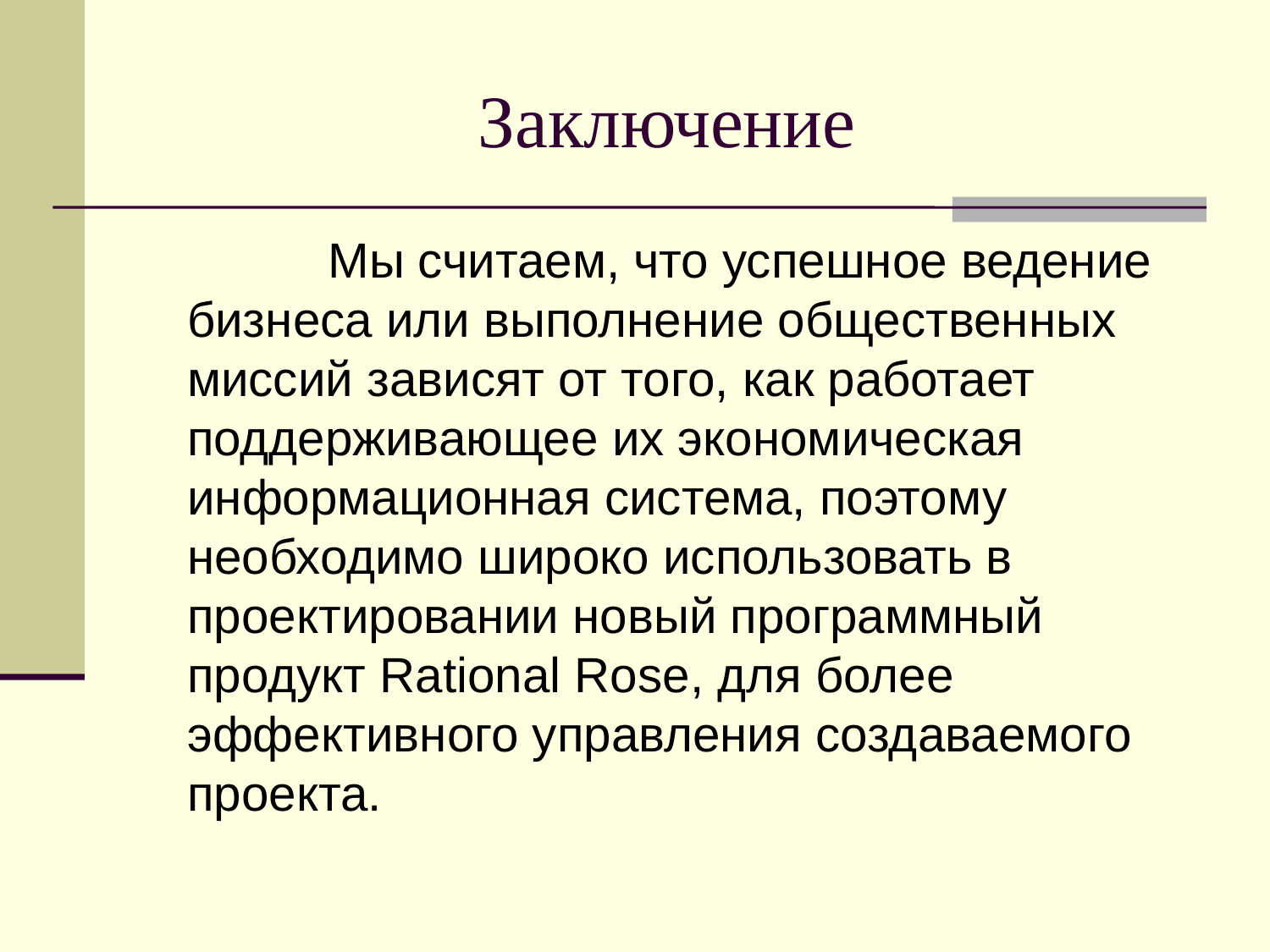

# Заключение
     	 Мы считаем, что успешное ведение бизнеса или выполнение общественных миссий зависят от того, как работает поддерживающее их экономическая информационная система, поэтому необходимо широко использовать в проектировании новый программный продукт Rational Rose, для более эффективного управления создаваемого проекта.